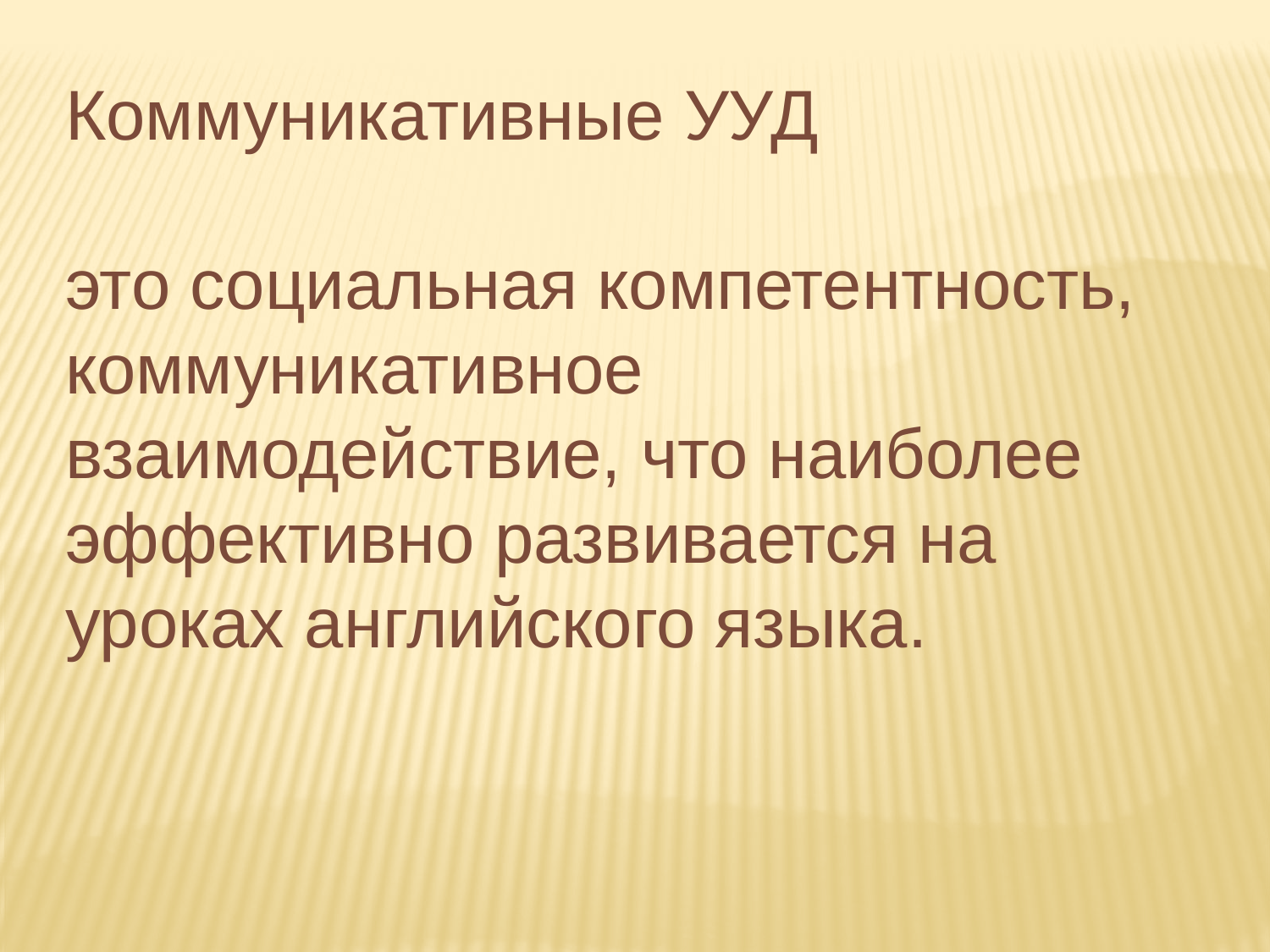

Коммуникативные УУД

это социальная компетентность, коммуникативное взаимодействие, что наиболее эффективно развивается на уроках английского языка.